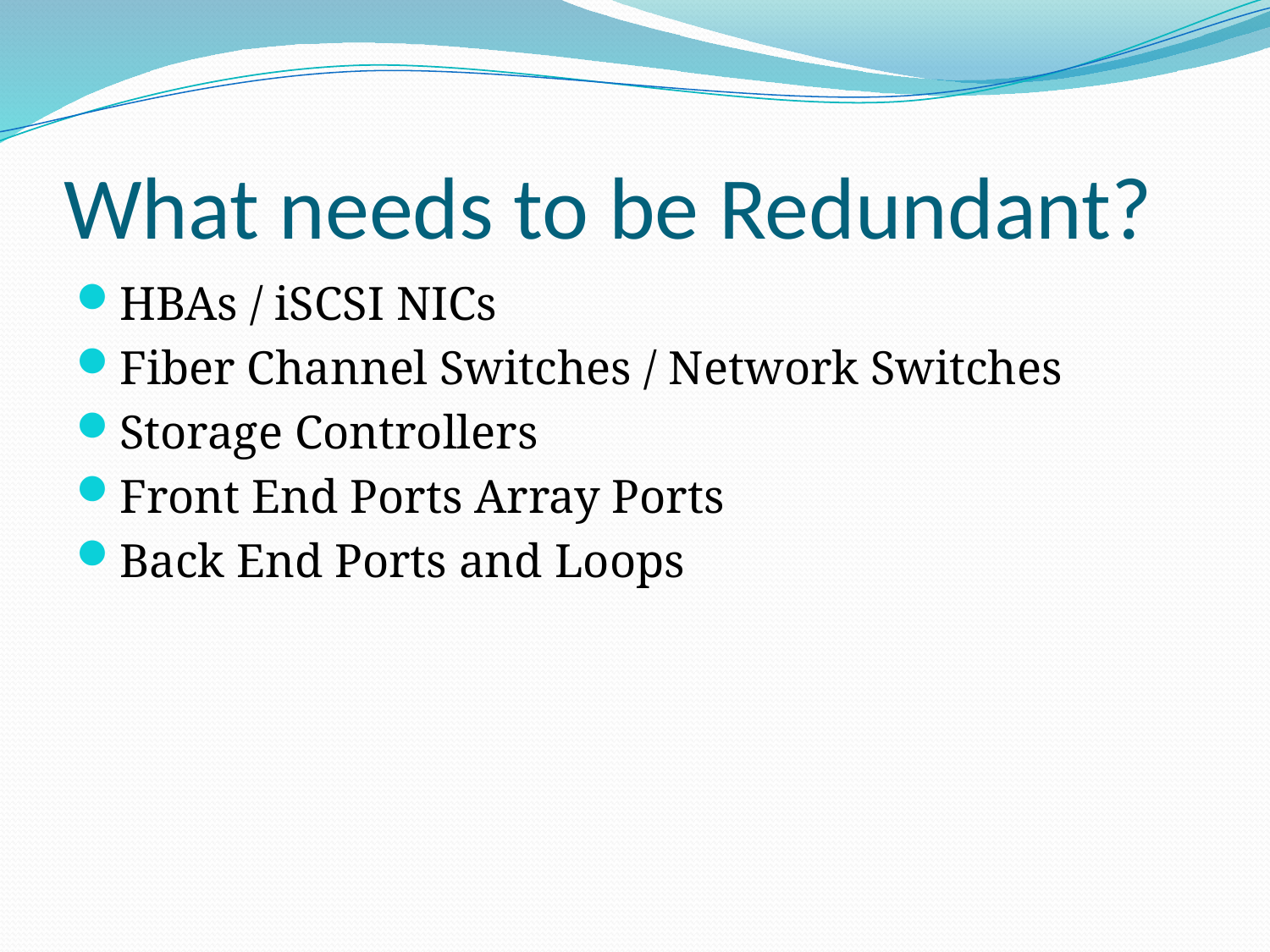

# What needs to be Redundant?
HBAs / iSCSI NICs
Fiber Channel Switches / Network Switches
Storage Controllers
Front End Ports Array Ports
Back End Ports and Loops